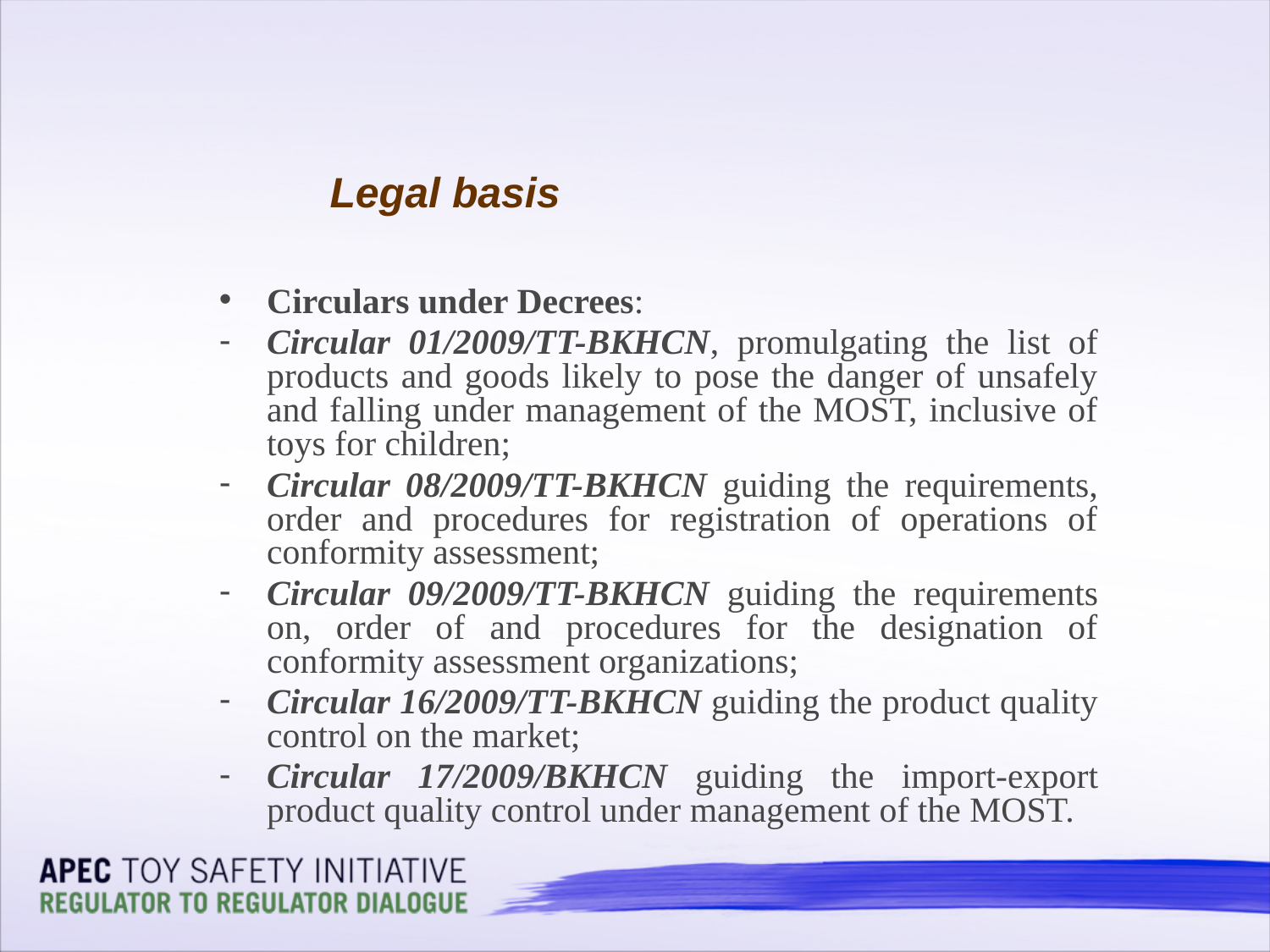

# Legal basis
Circulars under Decrees:
Circular 01/2009/TT-BKHCN, promulgating the list of products and goods likely to pose the danger of unsafely and falling under management of the MOST, inclusive of toys for children;
Circular 08/2009/TT-BKHCN guiding the requirements, order and procedures for registration of operations of conformity assessment;
Circular 09/2009/TT-BKHCN guiding the requirements on, order of and procedures for the designation of conformity assessment organizations;
Circular 16/2009/TT-BKHCN guiding the product quality control on the market;
Circular 17/2009/BKHCN guiding the import-export product quality control under management of the MOST.